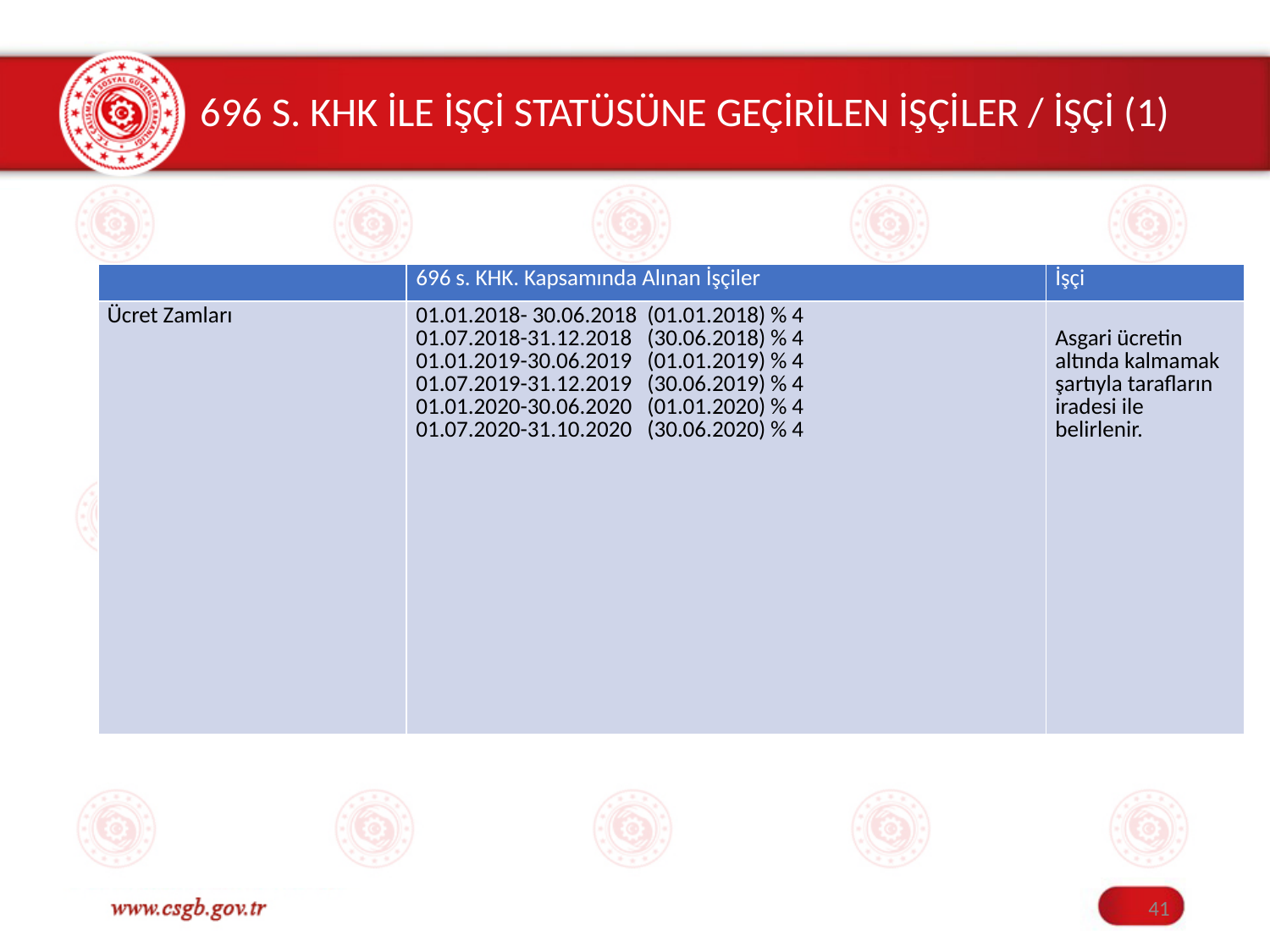

# 696 S. KHK İLE İŞÇİ STATÜSÜNE GEÇİRİLEN İŞÇİLER / İŞÇİ (1)
|  | 696 s. KHK. Kapsamında Alınan İşçiler | İşçi |
| --- | --- | --- |
| Ücret Zamları | 01.01.2018- 30.06.2018 (01.01.2018) % 4 01.07.2018-31.12.2018 (30.06.2018) % 4 01.01.2019-30.06.2019 (01.01.2019) % 4 01.07.2019-31.12.2019 (30.06.2019) % 4 01.01.2020-30.06.2020 (01.01.2020) % 4 01.07.2020-31.10.2020 (30.06.2020) % 4 | Asgari ücretin altında kalmamak şartıyla tarafların iradesi ile belirlenir. |

41